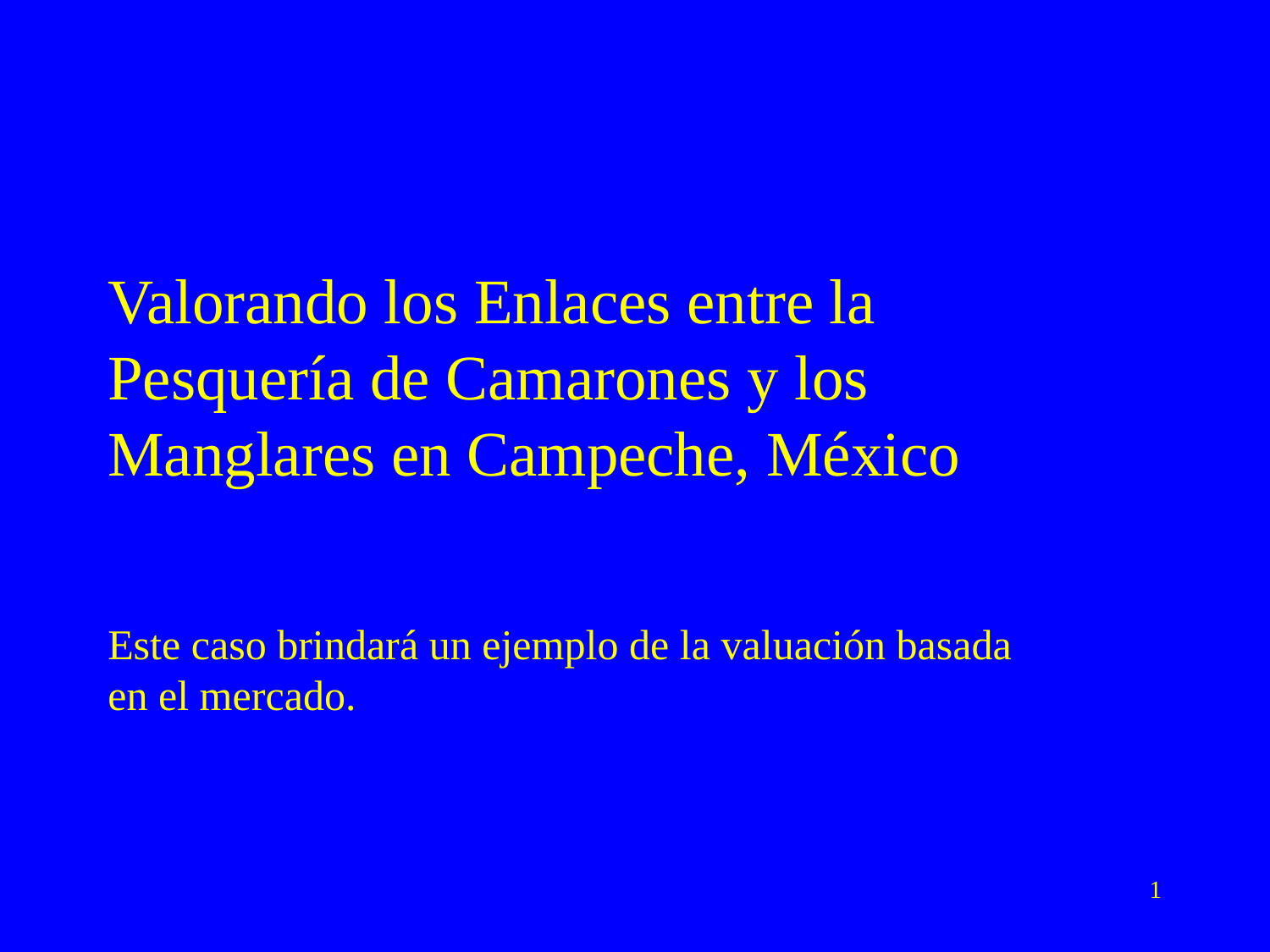

Valorando los Enlaces entre la Pesquería de Camarones y los Manglares en Campeche, México

Este caso brindará un ejemplo de la valuación basada en el mercado.
1